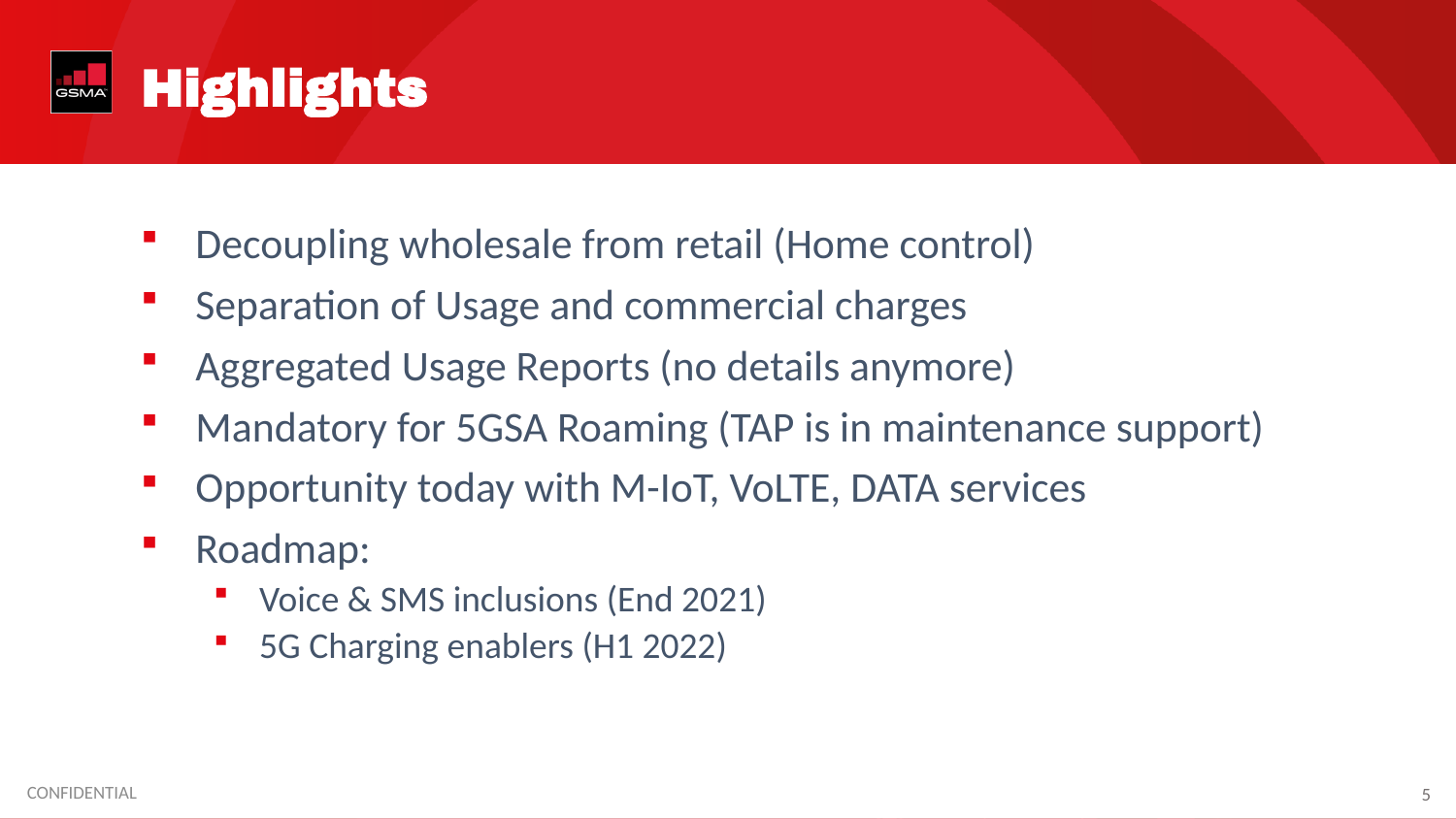

# Highlights
Decoupling wholesale from retail (Home control)
Separation of Usage and commercial charges
Aggregated Usage Reports (no details anymore)
Mandatory for 5GSA Roaming (TAP is in maintenance support)
Opportunity today with M-IoT, VoLTE, DATA services
Roadmap:
Voice & SMS inclusions (End 2021)
5G Charging enablers (H1 2022)